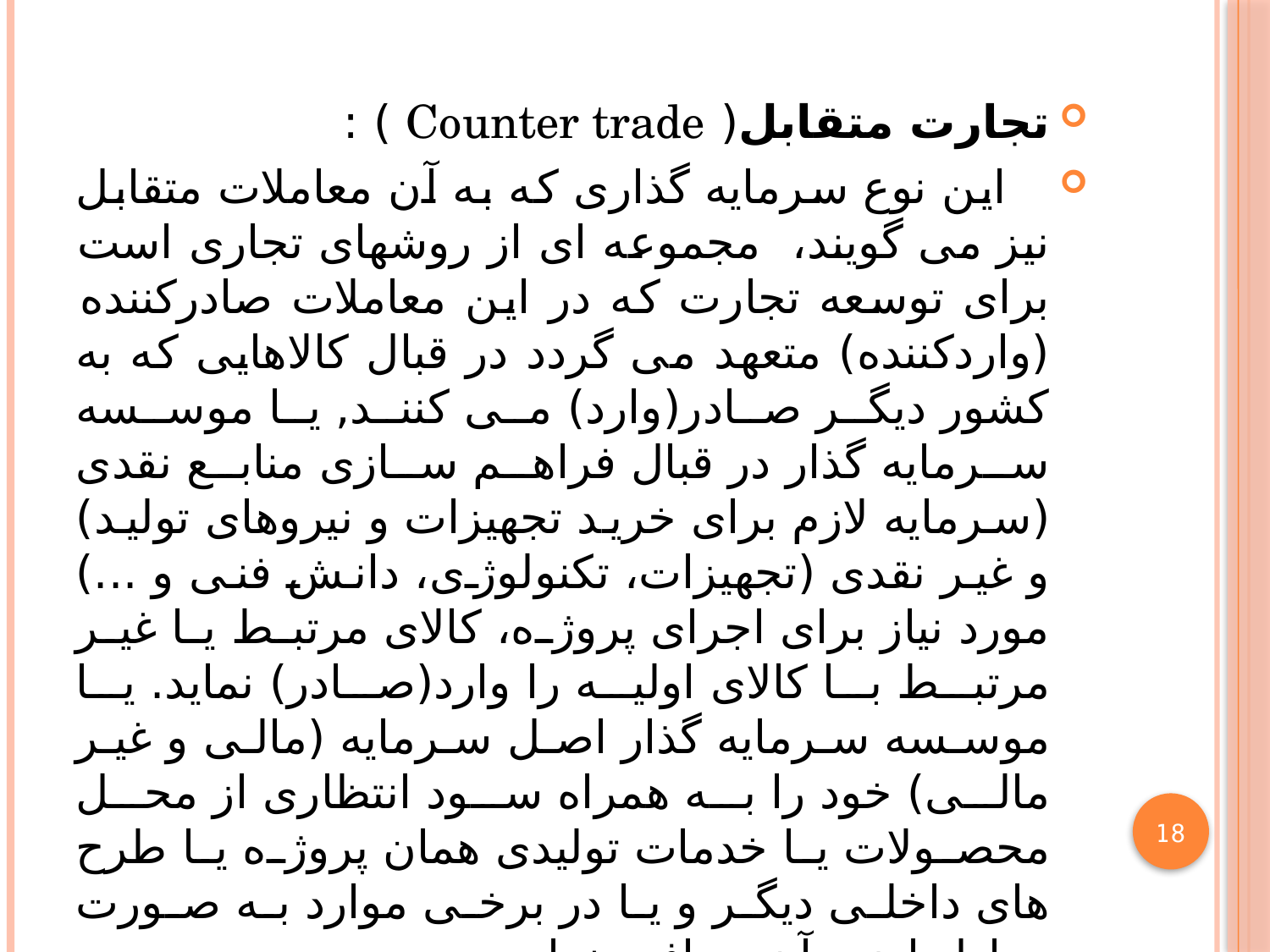

تجارت متقابل( Counter trade ) :
   این نوع سرمایه گذاری که به آن معاملات متقابل نیز می گویند،  مجموعه ای از روشهای تجاری است برای توسعه تجارت که در این معاملات صادرکننده (واردکننده) متعهد می گردد در قبال کالاهایی که به کشور دیگر صادر(وارد) می کنند, یا موسسه سرمایه گذار در قبال فراهم سازی منابع نقدی (سرمایه لازم برای خرید تجهیزات و نیروهای تولید) و غیر نقدی (تجهیزات، تکنولوژی، دانش فنی و ...) مورد نیاز برای اجرای پروژه، کالای مرتبط یا غیر مرتبط با کالای اولیه را وارد(صادر) نماید. یا موسسه سرمایه گذار اصل سرمایه (مالی و غیر مالی) خود را به همراه سود انتظاری از محل محصولات یا خدمات تولیدی همان پروژه یا طرح های داخلی دیگر و یا در برخی موارد به صورت معادل ارزی آن دریافت نماید.
و مهمترین روش های تجارت متقابل عبارت اند از:

18